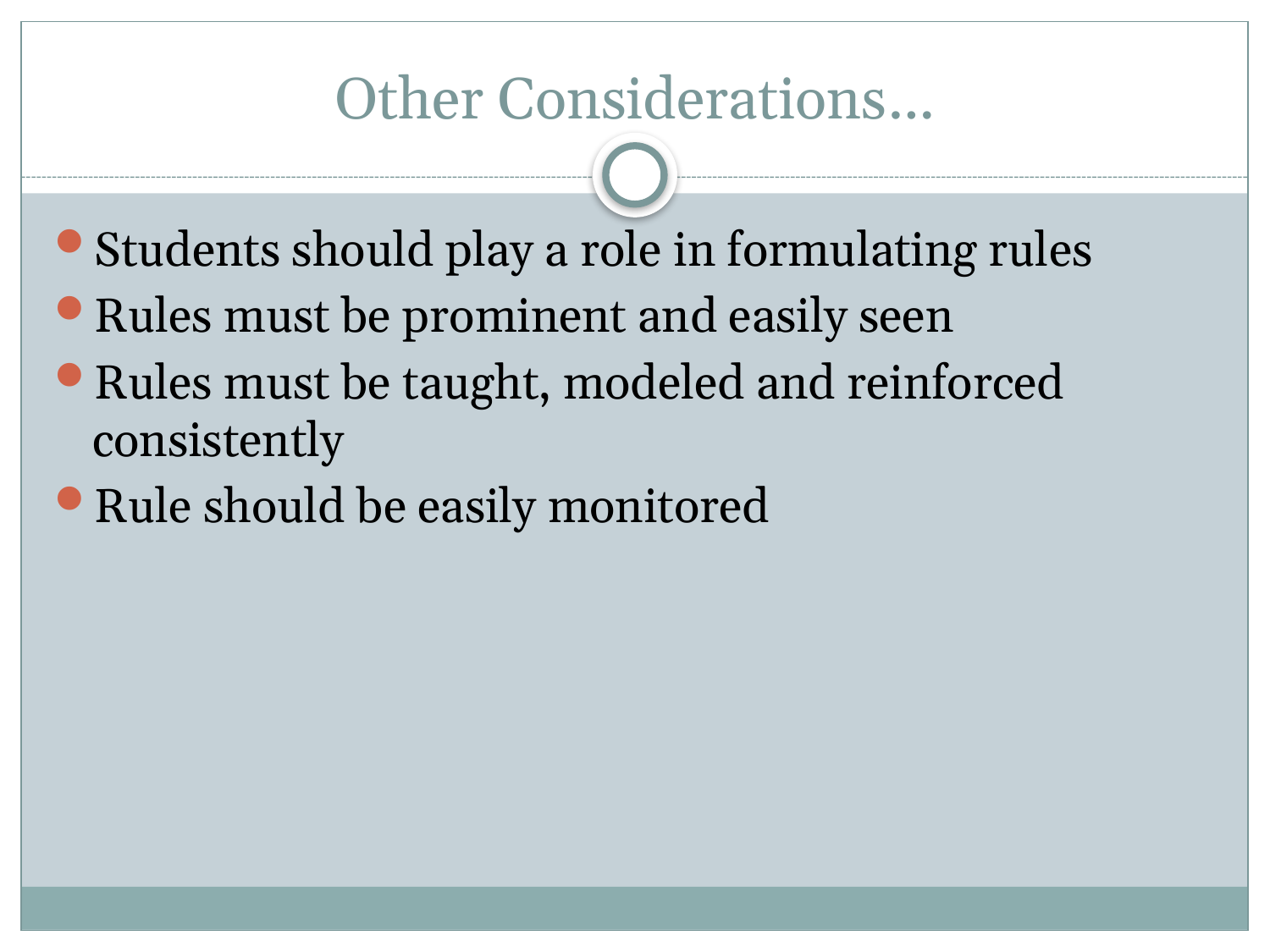

# Other Considerations…
Students should play a role in formulating rules
Rules must be prominent and easily seen
Rules must be taught, modeled and reinforced consistently
Rule should be easily monitored